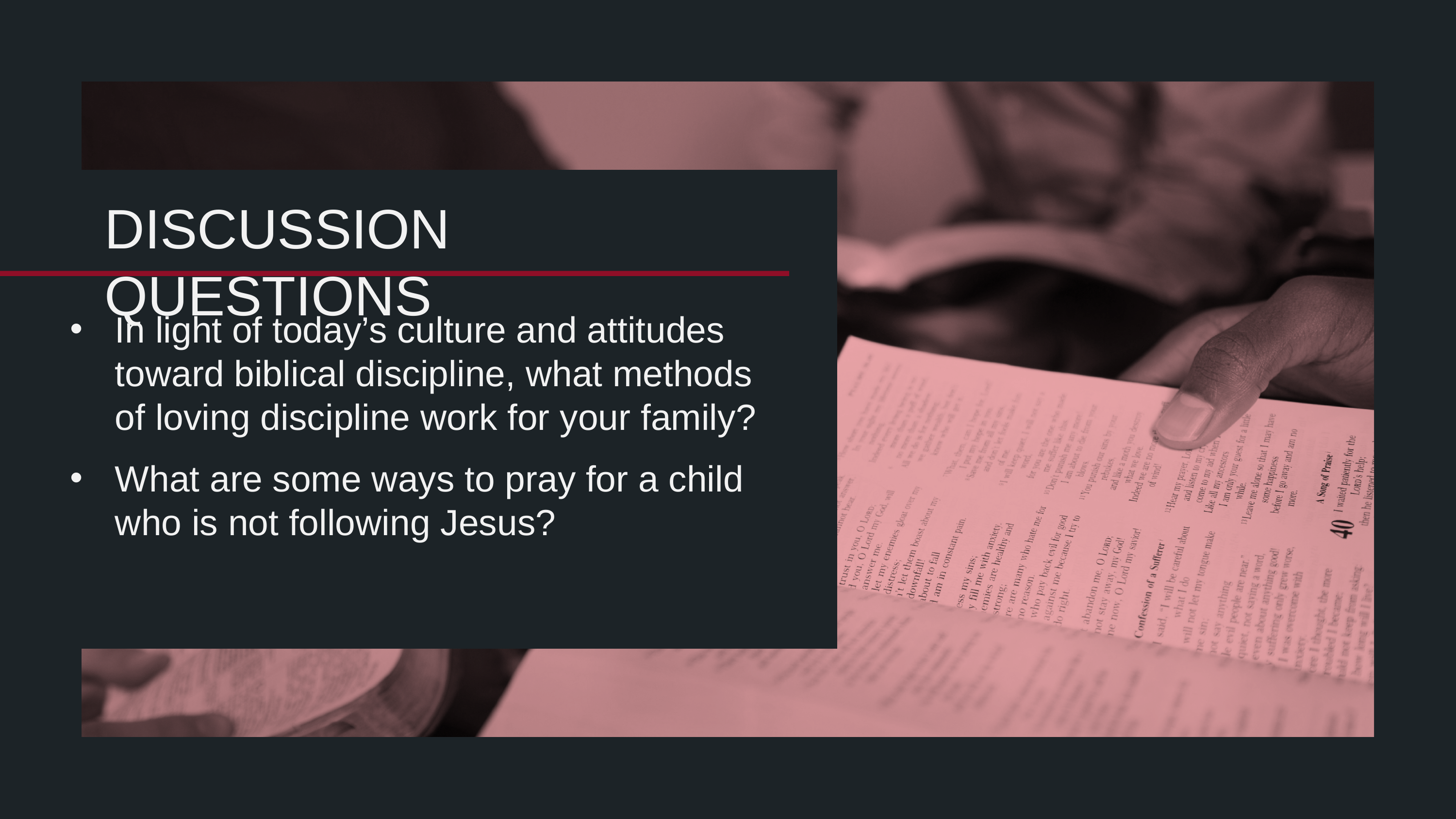

In light of today’s culture and attitudes toward biblical discipline, what methods of loving discipline work for your family?
What are some ways to pray for a child who is not following Jesus?